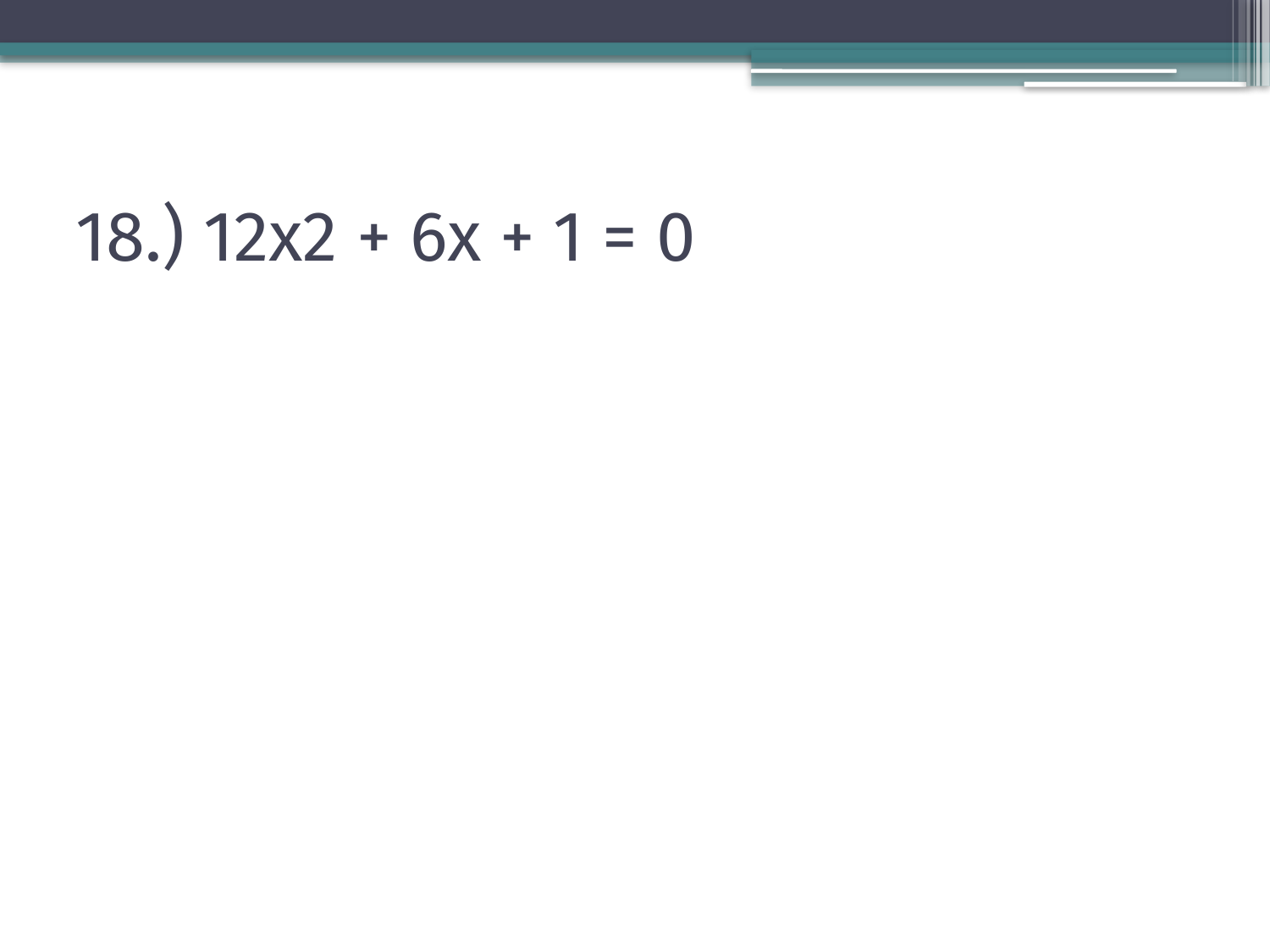

# 18.) 12x2 + 6x + 1 = 0